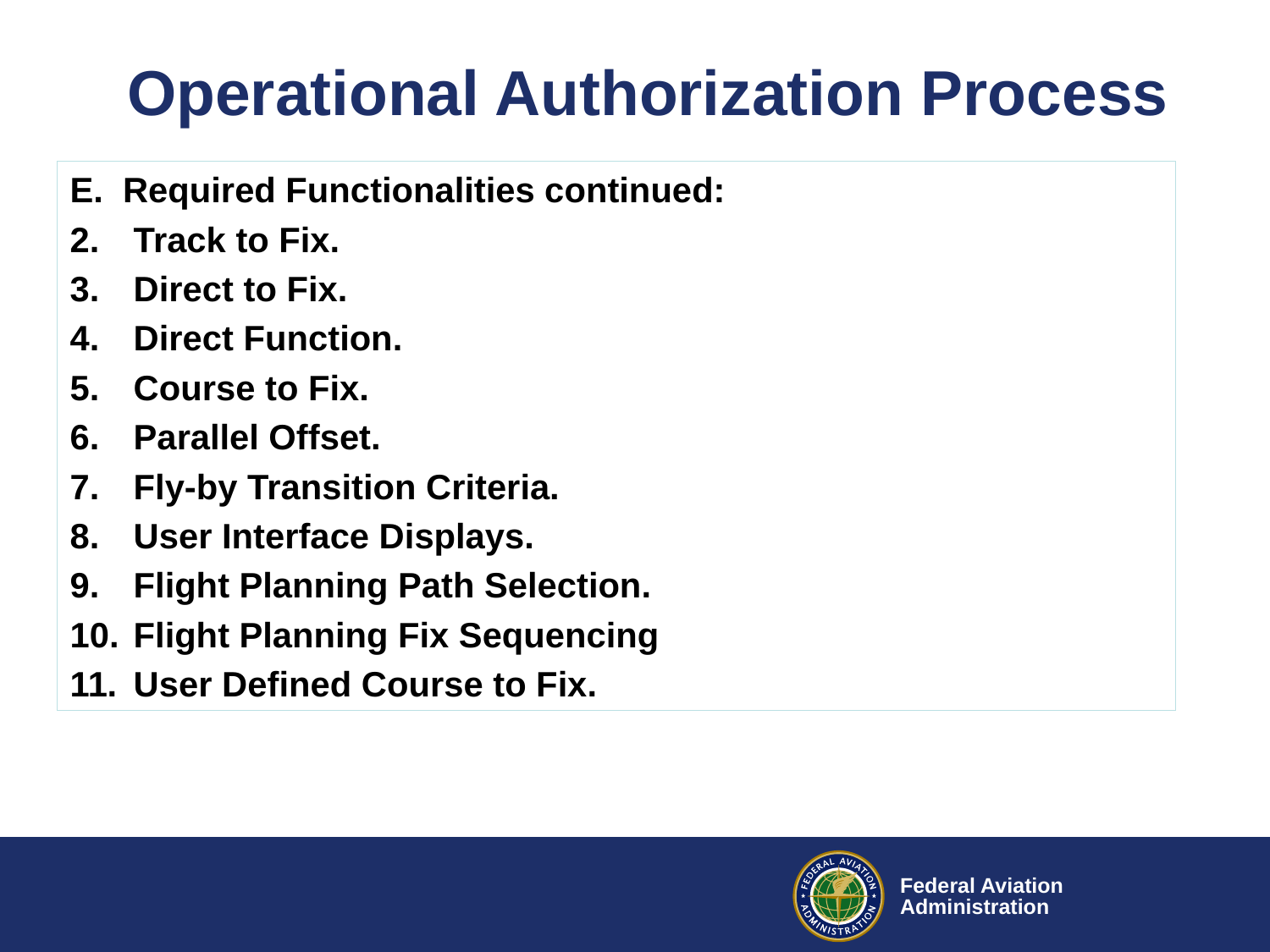

# Operational Authorization Process
E.  Required Functionalities continued:
Track to Fix.
Direct to Fix.
Direct Function.
Course to Fix.
Parallel Offset.
Fly-by Transition Criteria.
User Interface Displays.
Flight Planning Path Selection.
Flight Planning Fix Sequencing
User Defined Course to Fix.